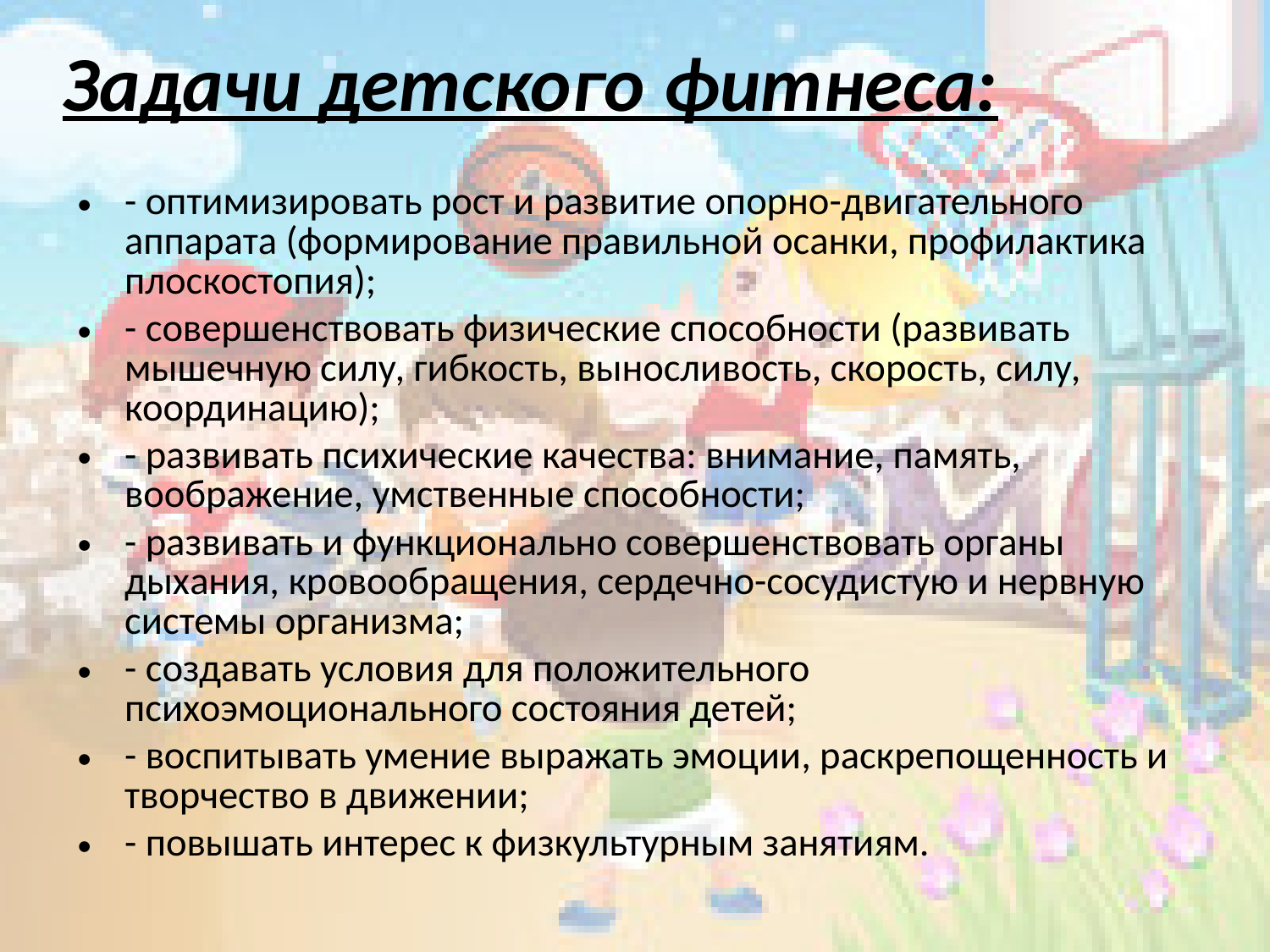

# Задачи детского фитнеса:

- оптимизировать рост и развитие опорно-двигательного аппарата (формирование правильной осанки, профилактика плоскостопия);
- совершенствовать физические способности (развивать мышечную силу, гибкость, выносливость, скорость, силу, координацию);
- развивать психические качества: внимание, память, воображение, умственные способности;
- развивать и функционально совершенствовать органы дыхания, кровообращения, сердечно-сосудистую и нервную системы организма;
- создавать условия для положительного психоэмоционального состояния детей;
- воспитывать умение выражать эмоции, раскрепощенность и творчество в движении;
- повышать интерес к физкультурным занятиям.